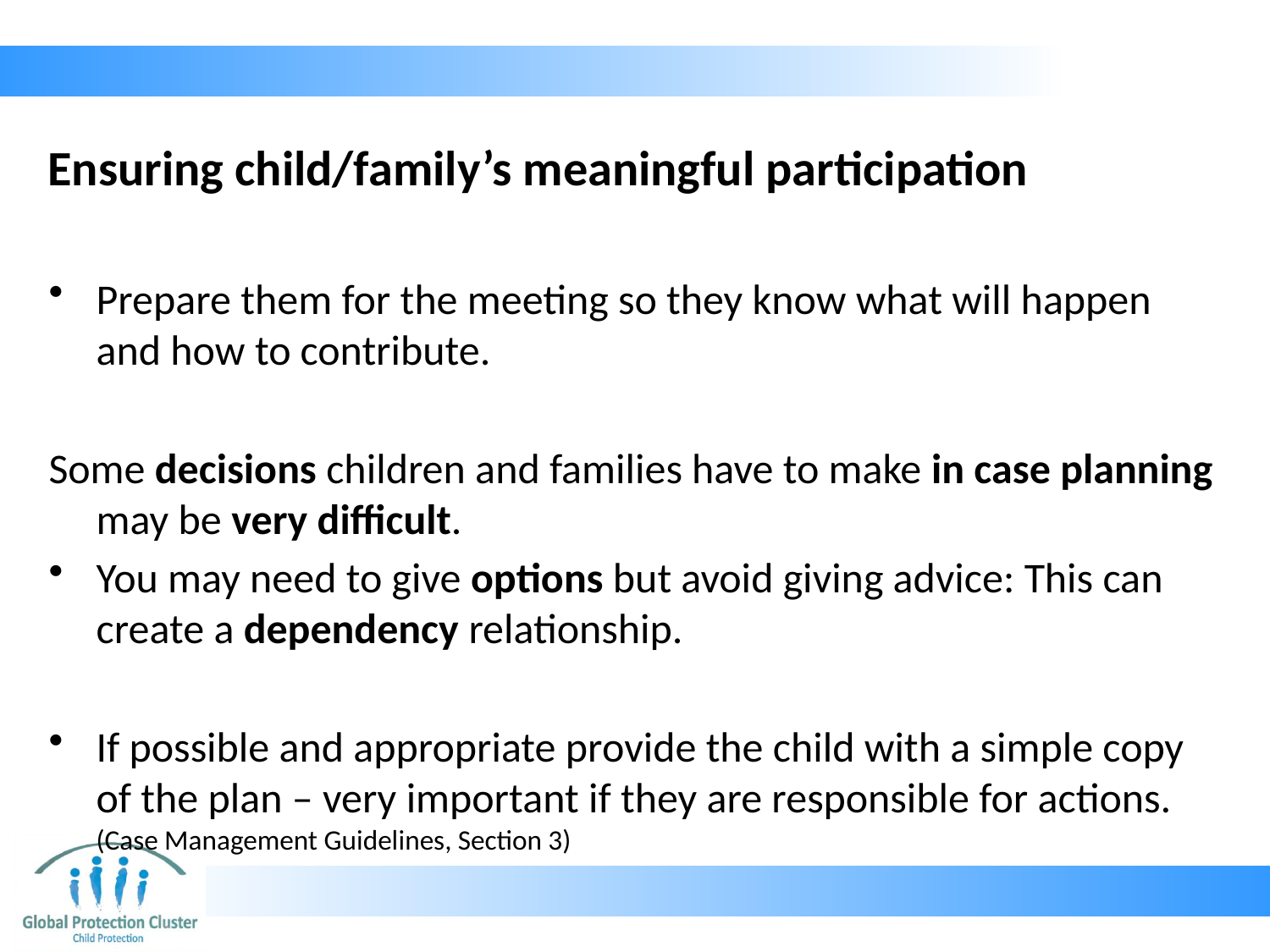

# Ensuring child/family’s meaningful participation

Prepare them for the meeting so they know what will happen and how to contribute.

Some decisions children and families have to make in case planning may be very difficult.
You may need to give options but avoid giving advice: This can create a dependency relationship.

If possible and appropriate provide the child with a simple copy of the plan – very important if they are responsible for actions. (Case Management Guidelines, Section 3)